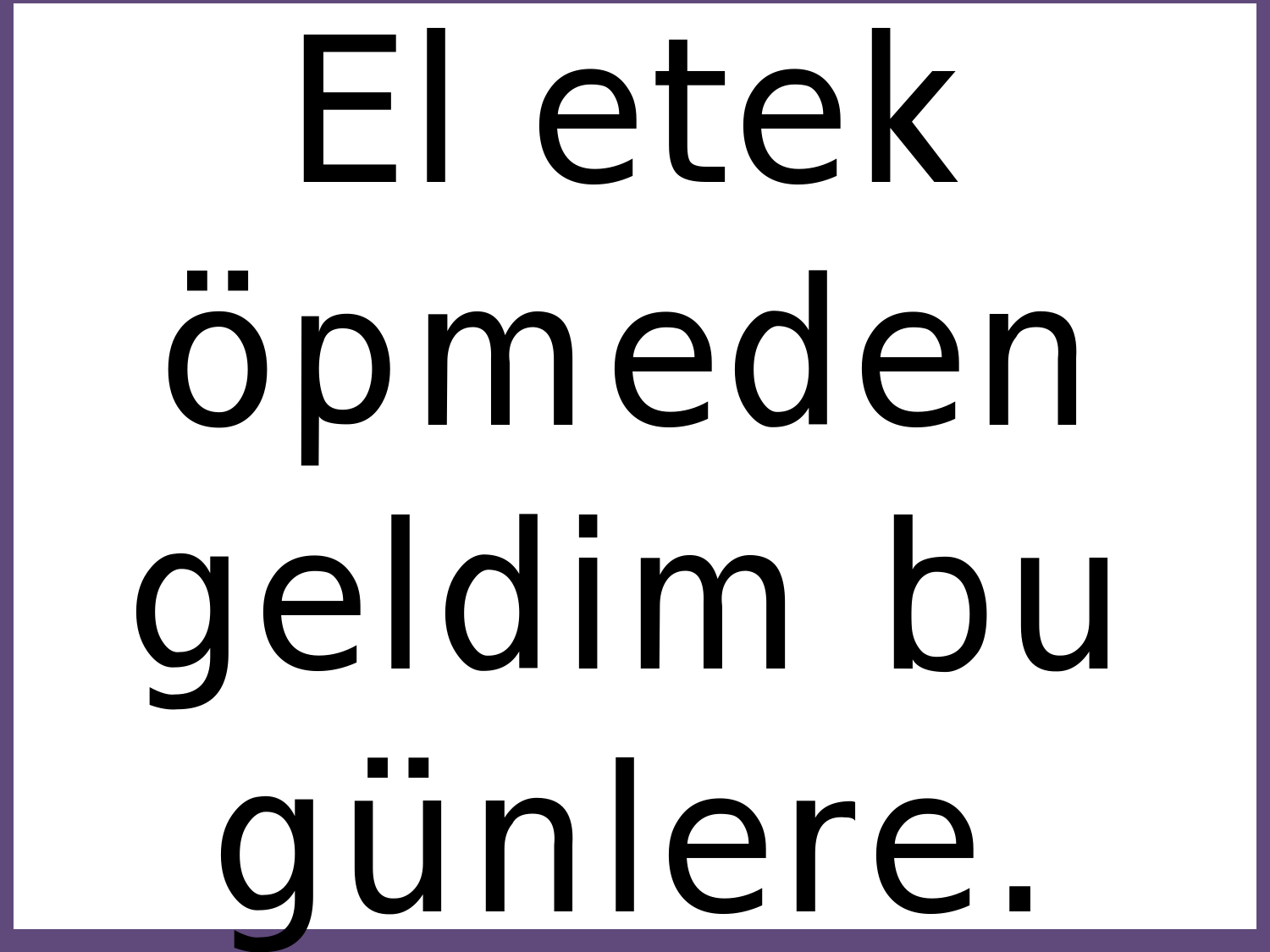

# El etek öpmeden geldim bu günlere.